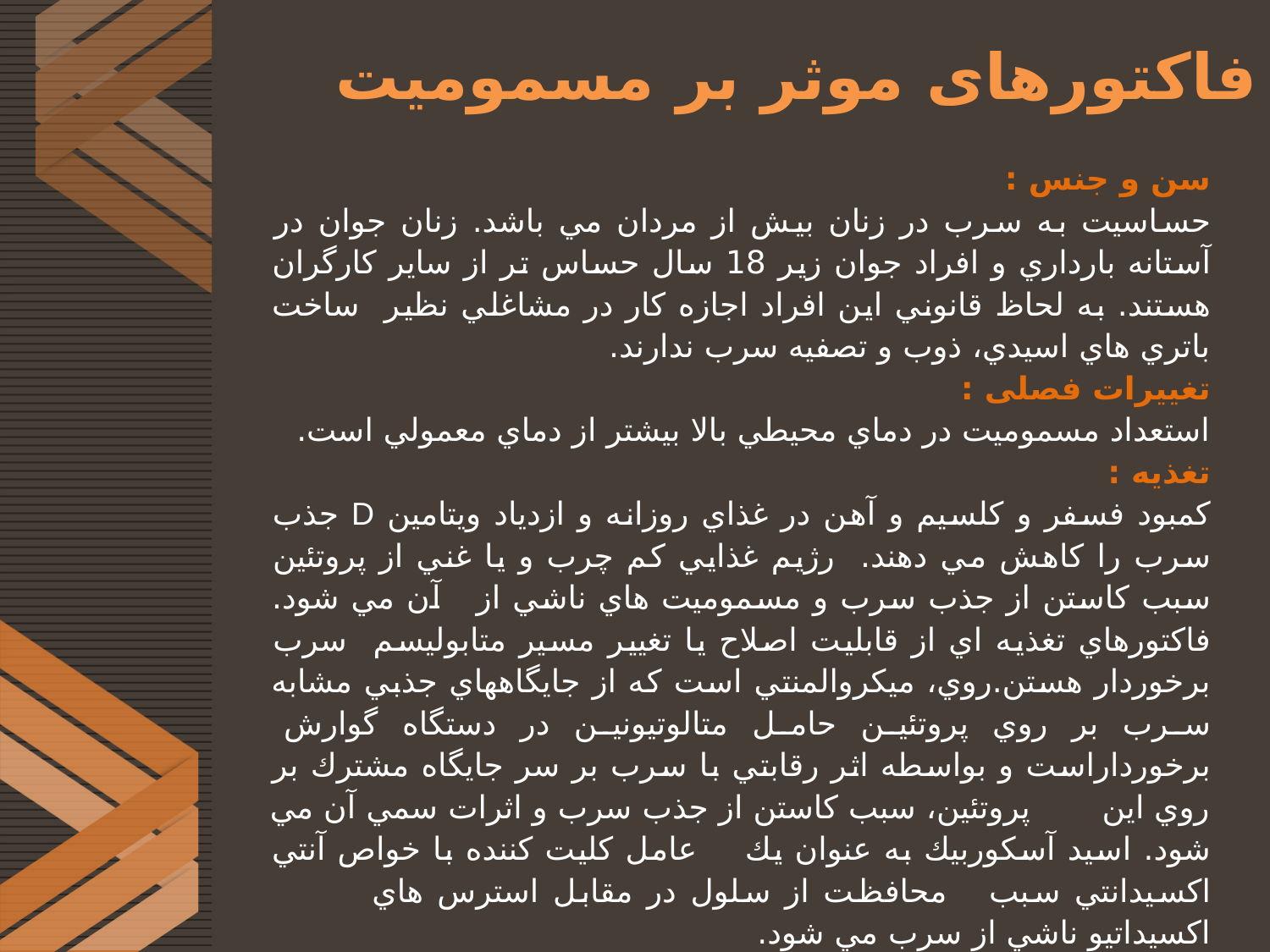

# فاکتورهای موثر بر مسمومیت
سن و جنس :
حساسيت به سرب در زنان بيش از مردان مي باشد. زنان جوان در آستانه بارداري و افراد جوان زير 18 سال حساس تر از ساير كارگران هستند. به لحاظ قانوني اين افراد اجازه كار در مشاغلي نظير  ساخت باتري هاي اسيدي، ذوب و تصفيه سرب ندارند.
تغییرات فصلی :
استعداد مسموميت در دماي محيطي بالا بيشتر از دماي معمولي است.
تغذیه :
كمبود فسفر و كلسيم و آهن در غذاي روزانه و ازدياد ويتامين D جذب سرب را كاهش مي دهند.  رژيم غذايي كم چرب و يا غني از پروتئين سبب كاستن از جذب سرب و مسموميت هاي ناشي از   آن مي شود. فاكتورهاي تغذيه اي از قابليت اصلاح يا تغيير مسير متابوليسم  سرب برخوردار هستن.روي، ميکروالمنتي است كه از جايگاههاي جذبي مشابه سرب بر روي پروتئين حامل متالوتيونين در دستگاه گوارش برخورداراست و بواسطه اثر رقابتي با سرب بر سر جايگاه مشترك بر روي اين       پروتئين، سبب كاستن از جذب سرب و اثرات سمي آن مي شود. اسيد آسکوربيك به عنوان يك    عامل كليت كننده با خواص آنتي اكسيدانتي سبب   محافظت از سلول در مقابل استرس هاي        اكسيداتيو ناشي از سرب مي شود.